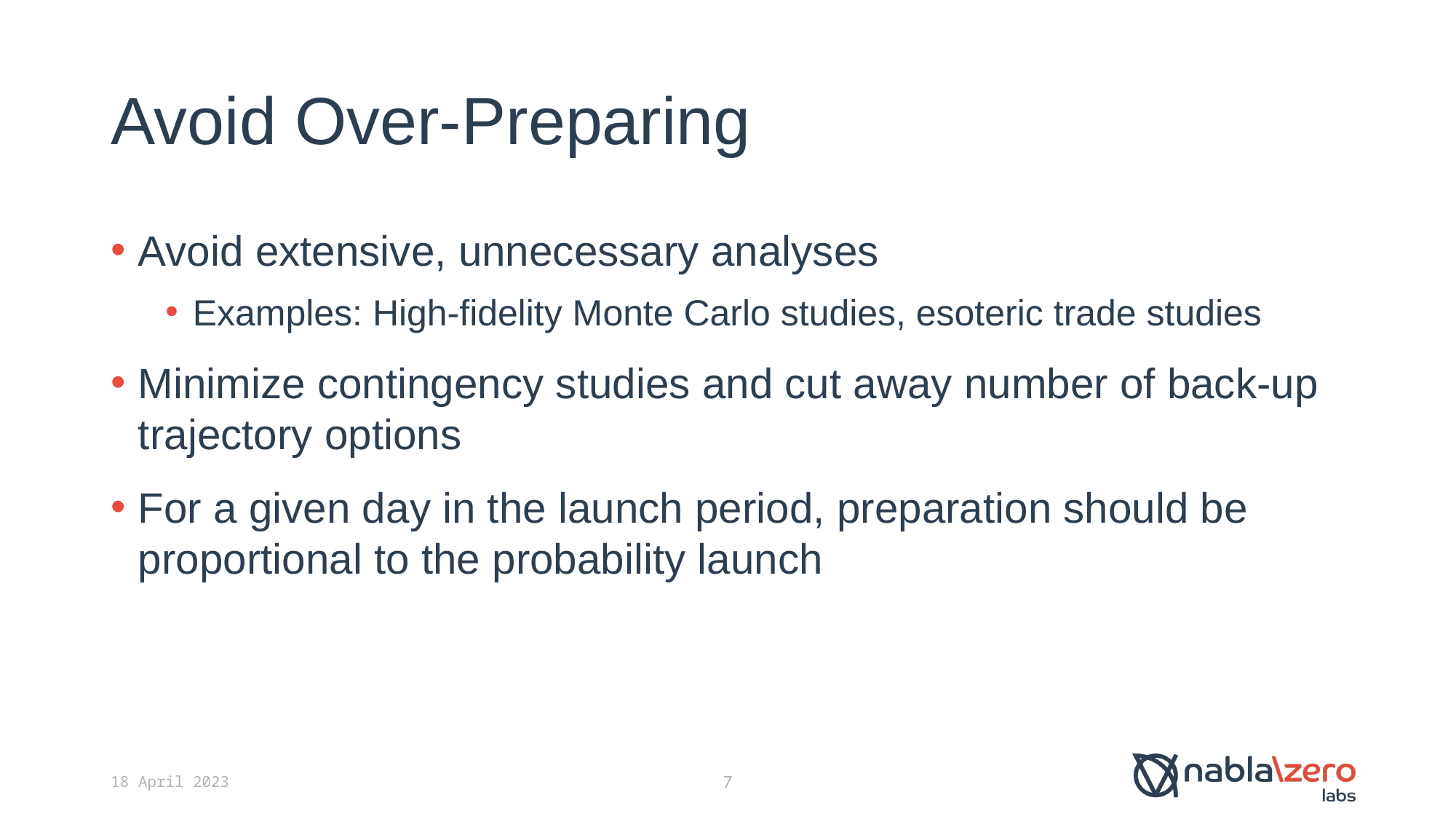

# Avoid Over-Preparing
Avoid extensive, unnecessary analyses
Examples: High-fidelity Monte Carlo studies, esoteric trade studies
Minimize contingency studies and cut away number of back-up trajectory options
For a given day in the launch period, preparation should be proportional to the probability launch

18 April 2023
7